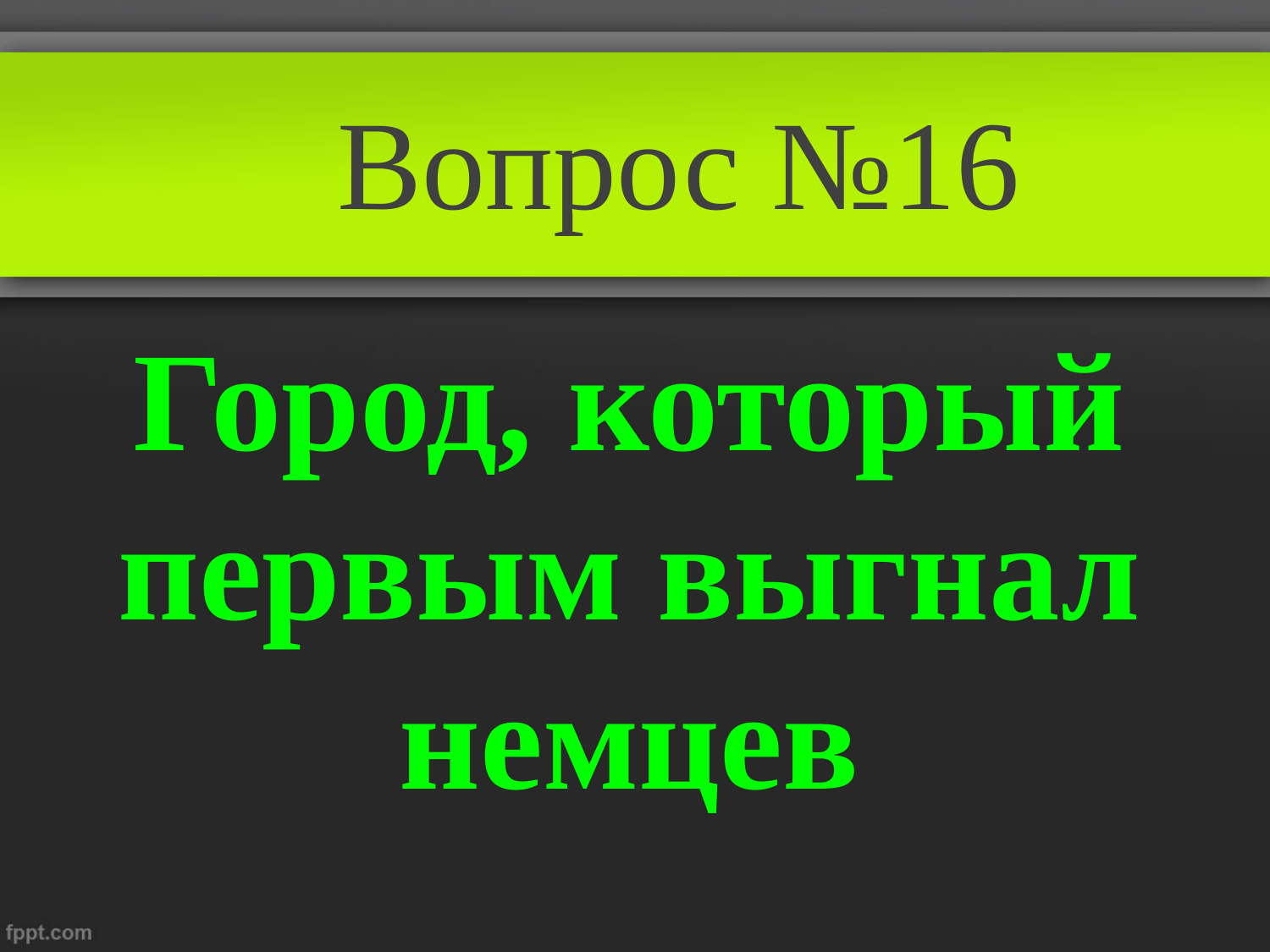

Вопрос №16
Город, который первым выгнал немцев